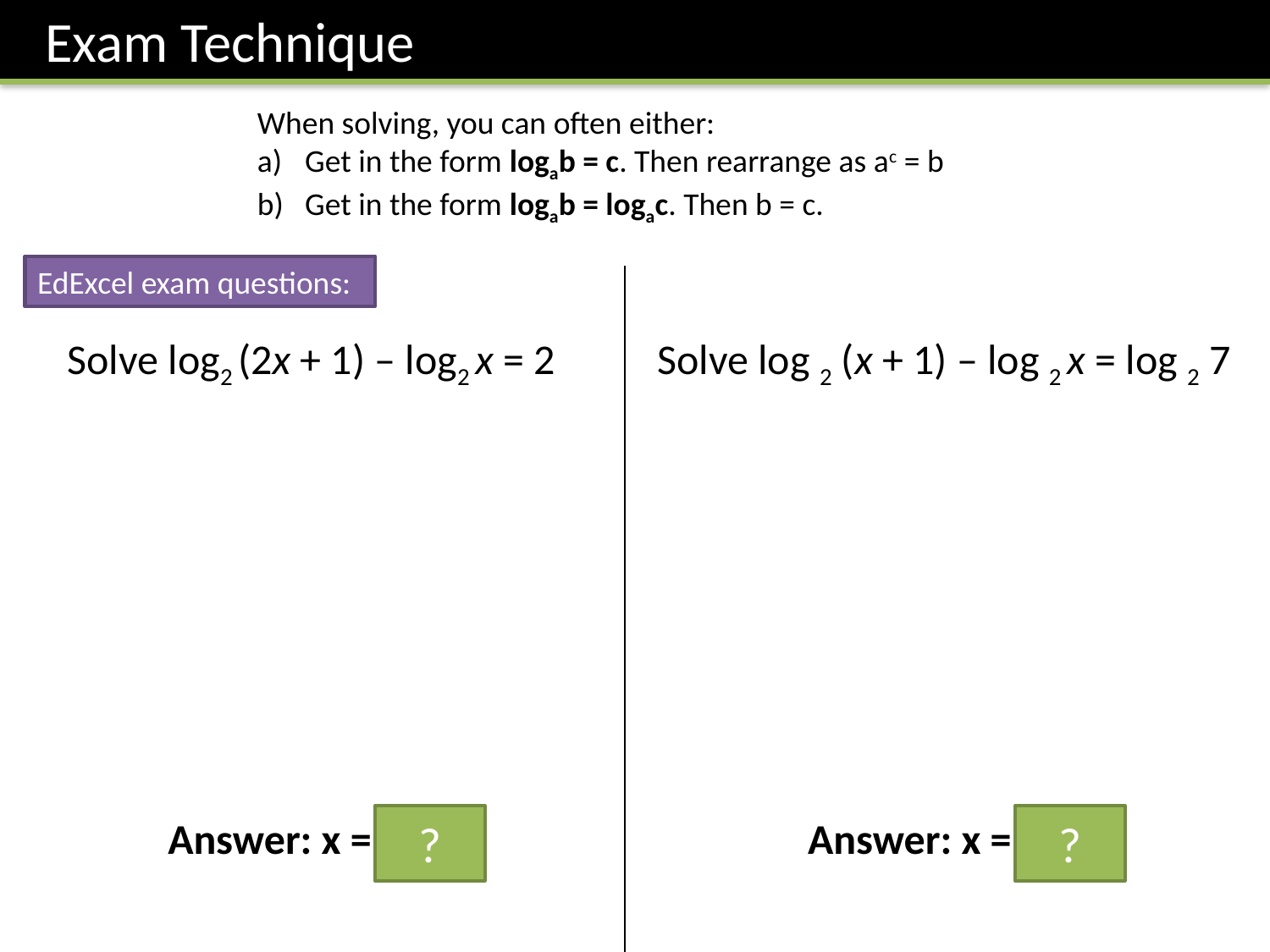

Exam Technique
When solving, you can often either:
Get in the form logab = c. Then rearrange as ac = b
Get in the form logab = logac. Then b = c.
EdExcel exam questions:
Solve log2 (2x + 1) – log2 x = 2
Solve log 2 (x + 1) – log 2 x = log 2 7
Answer: x = 1/2
?
Answer: x = 1/6
?